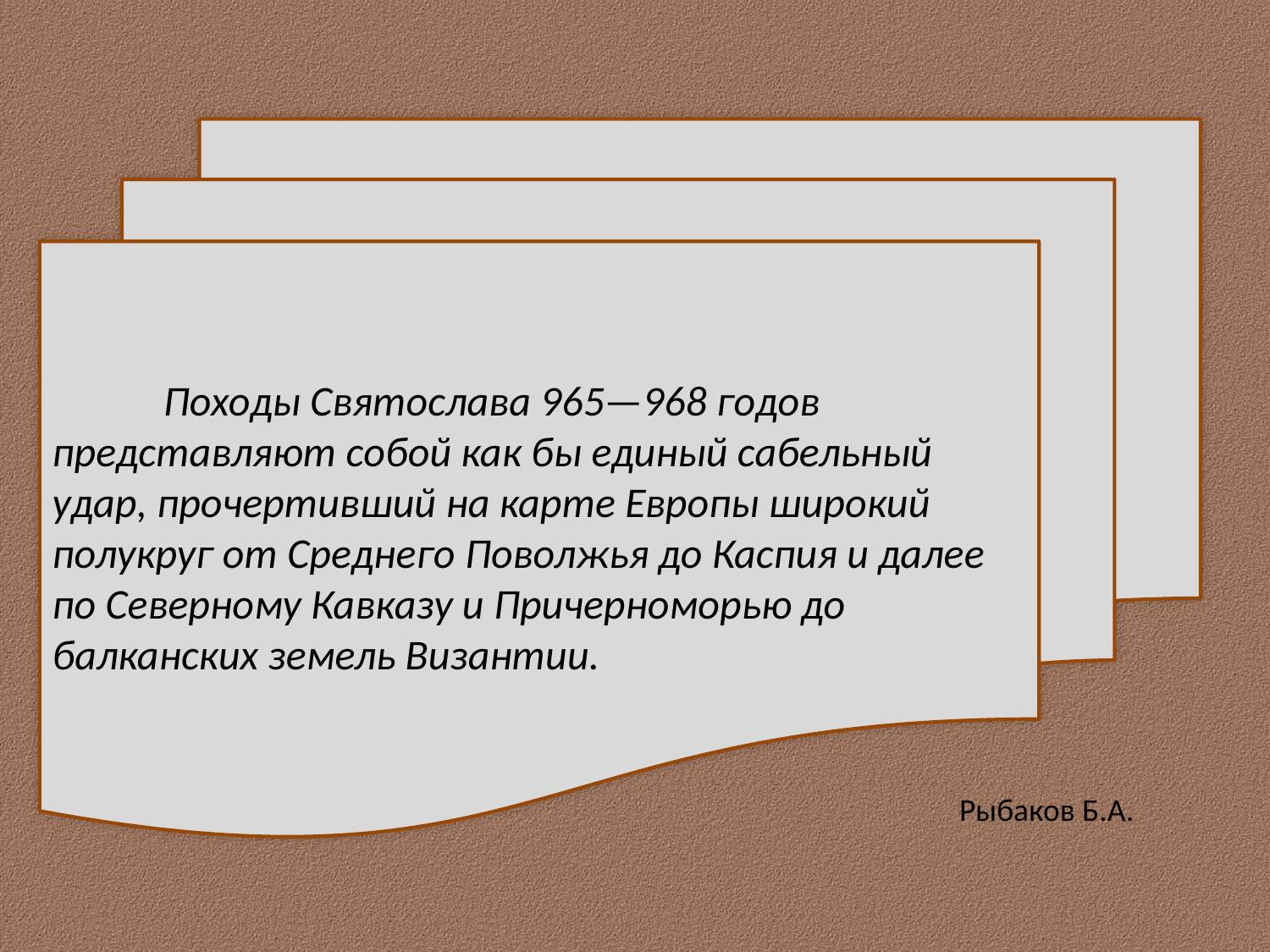

#
     Походы Святослава 965—968 годов представляют собой как бы единый сабельный удар, прочертивший на карте Европы широкий полукруг от Среднего Поволжья до Каспия и далее по Северному Кавказу и Причерноморью до балканских земель Византии.
Рыбаков Б.А.
www.sliderpoint.org